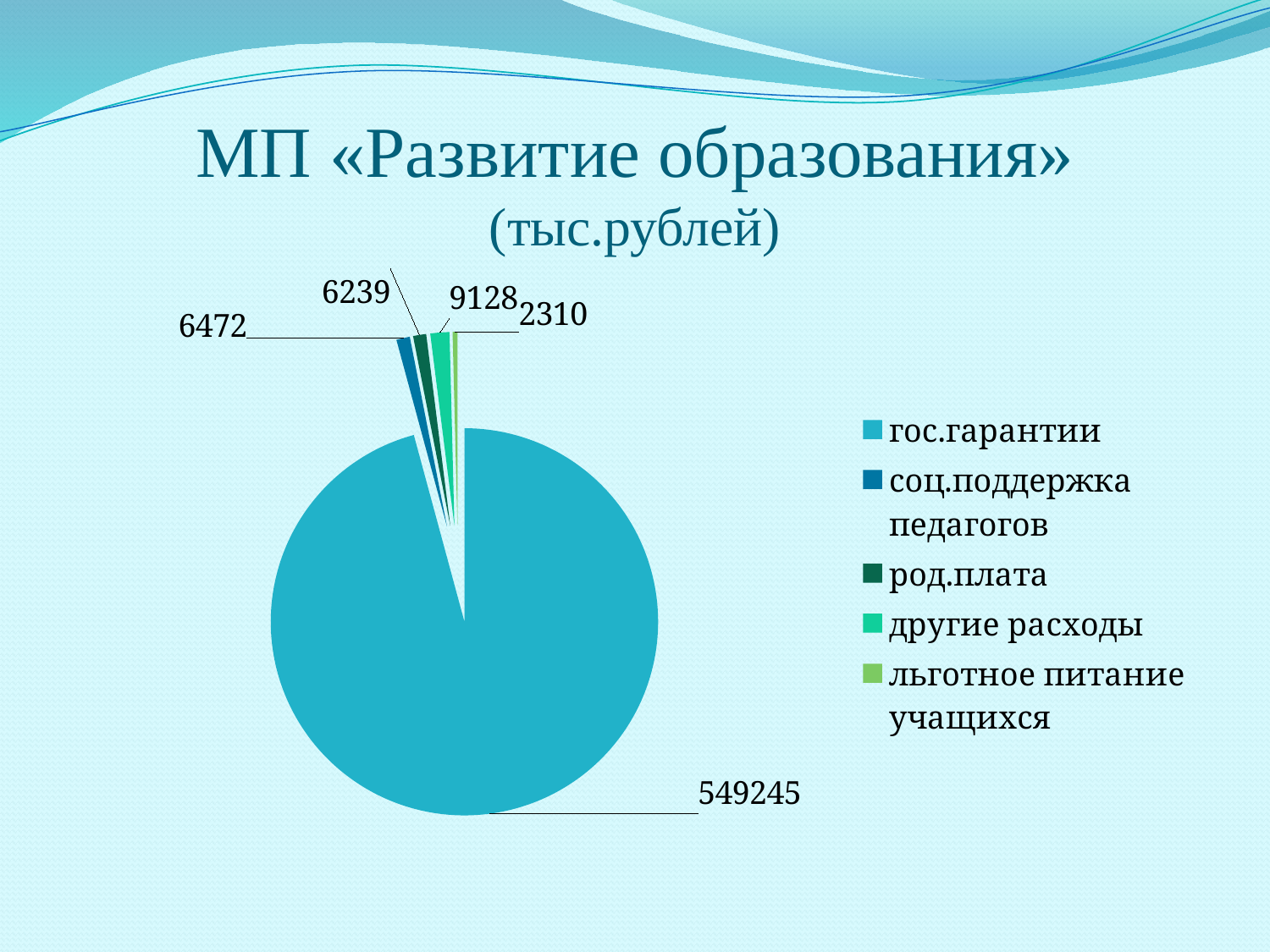

# МП «Развитие образования» (тыс.рублей)

### Chart

| Category | Продажи |
|---|---|
| гос.гарантии | 549245.0 |
| соц.поддержка педагогов | 6472.0 |
| род.плата | 6239.0 |
| другие расходы | 9128.0 |
| льготное питание учащихся  | 2310.0 |